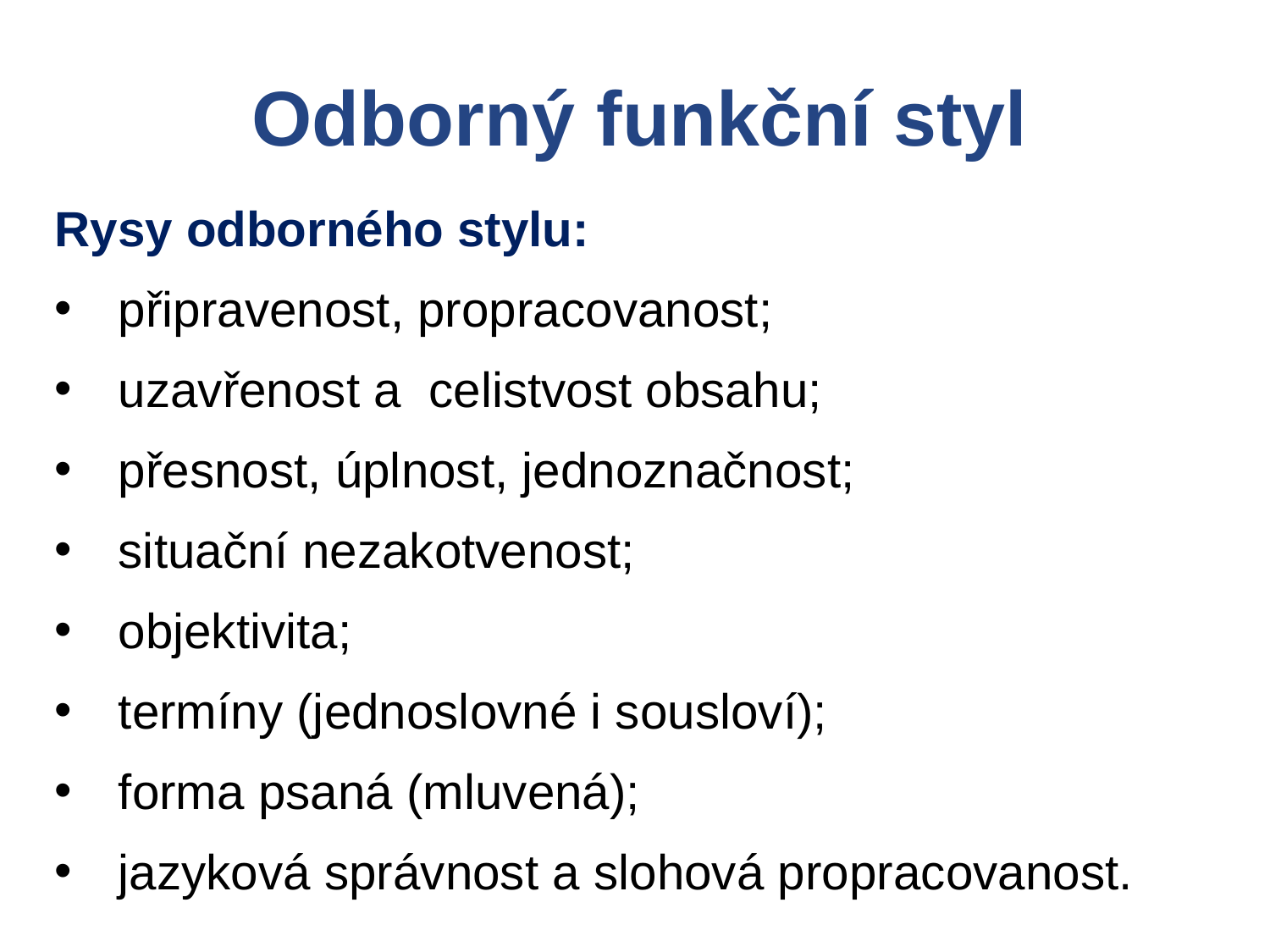

Odborný funkční styl
Rysy odborného stylu:
připravenost, propracovanost;
uzavřenost a  celistvost obsahu;
přesnost, úplnost, jednoznačnost;
situační nezakotvenost;
objektivita;
termíny (jednoslovné i sousloví);
forma psaná (mluvená);
jazyková správnost a slohová propracovanost.